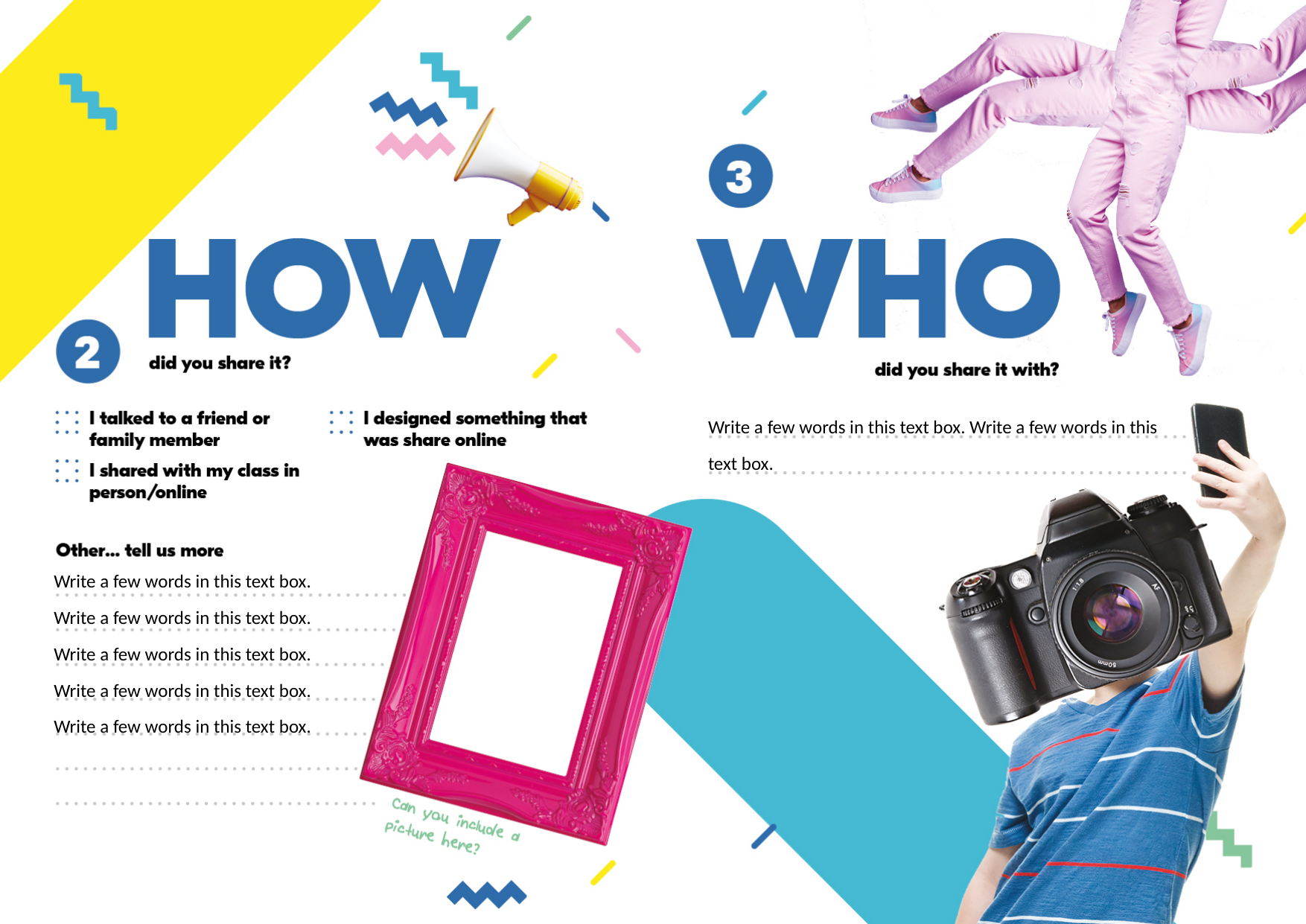

Write a few words in this text box. Write a few words in this text box.

Write a few words in this text box. Write a few words in this text box.
Write a few words in this text box.
Write a few words in this text box.
Write a few words in this text box.